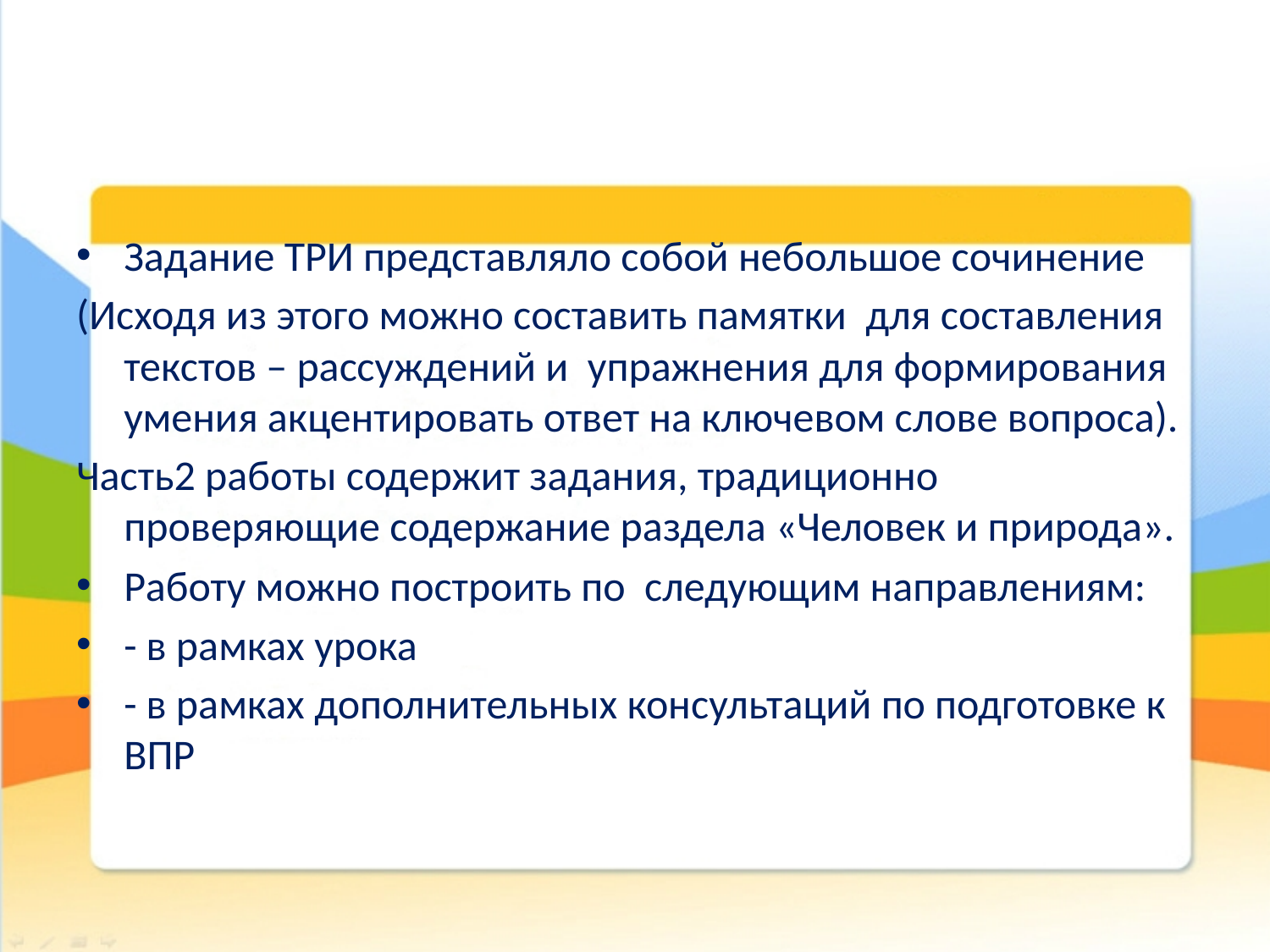

Задание ТРИ представляло собой небольшое сочинение
(Исходя из этого можно составить памятки  для составления текстов – рассуждений и  упражнения для формирования умения акцентировать ответ на ключевом слове вопроса).
Часть2 работы содержит задания, традиционно проверяющие содержание раздела «Человек и природа».
Работу можно построить по  следующим направлениям:
- в рамках урока
- в рамках дополнительных консультаций по подготовке к ВПР